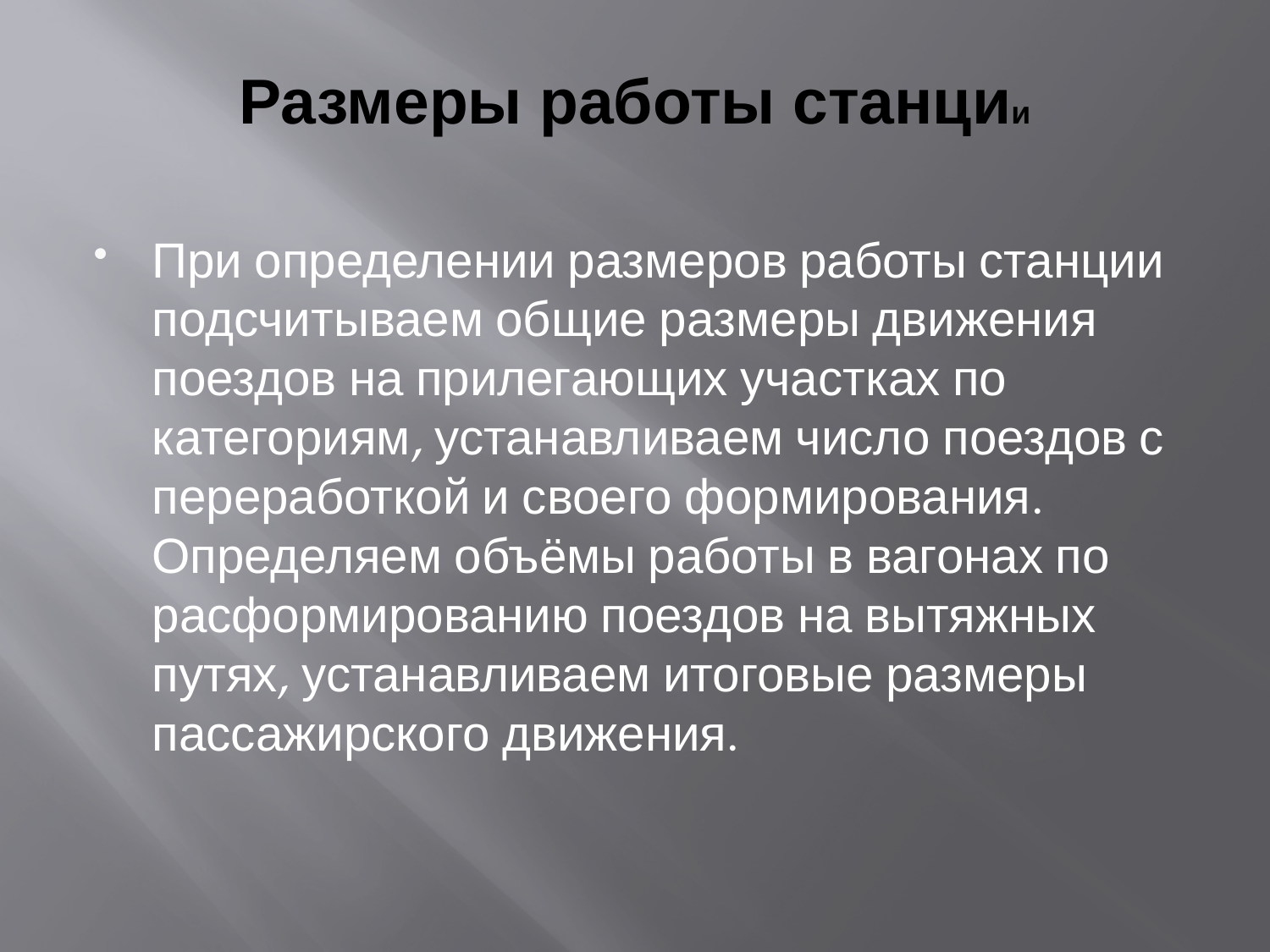

# Размеры работы станции
При определении размеров работы станции подсчитываем общие размеры движения поездов на прилегающих участках по категориям, устанавливаем число поездов с переработкой и своего формирования. Определяем объёмы работы в вагонах по расформированию поездов на вытяжных путях, устанавливаем итоговые размеры пассажирского движения.